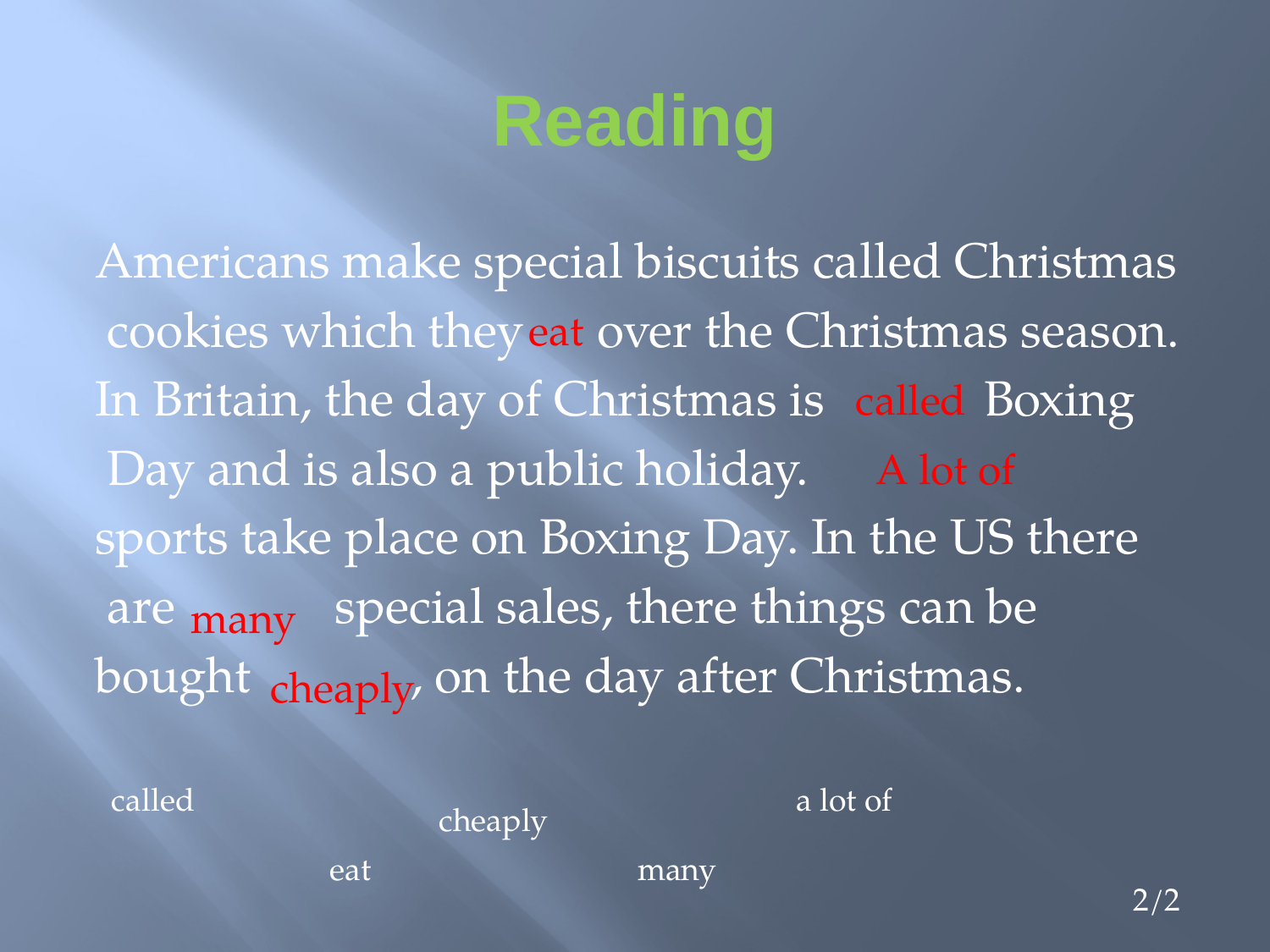

# Reading
Americans make special biscuits called Christmas
 cookies which they      over the Christmas season.
In Britain, the day of Christmas is             Boxing
 Day and is also a public holiday.
sports take place on Boxing Day. In the US there
 are             special sales, there things can be
bought             , on the day after Christmas.
eat
called
A lot of
many
cheaply
called
a lot of
cheaply
eat
many
2/2